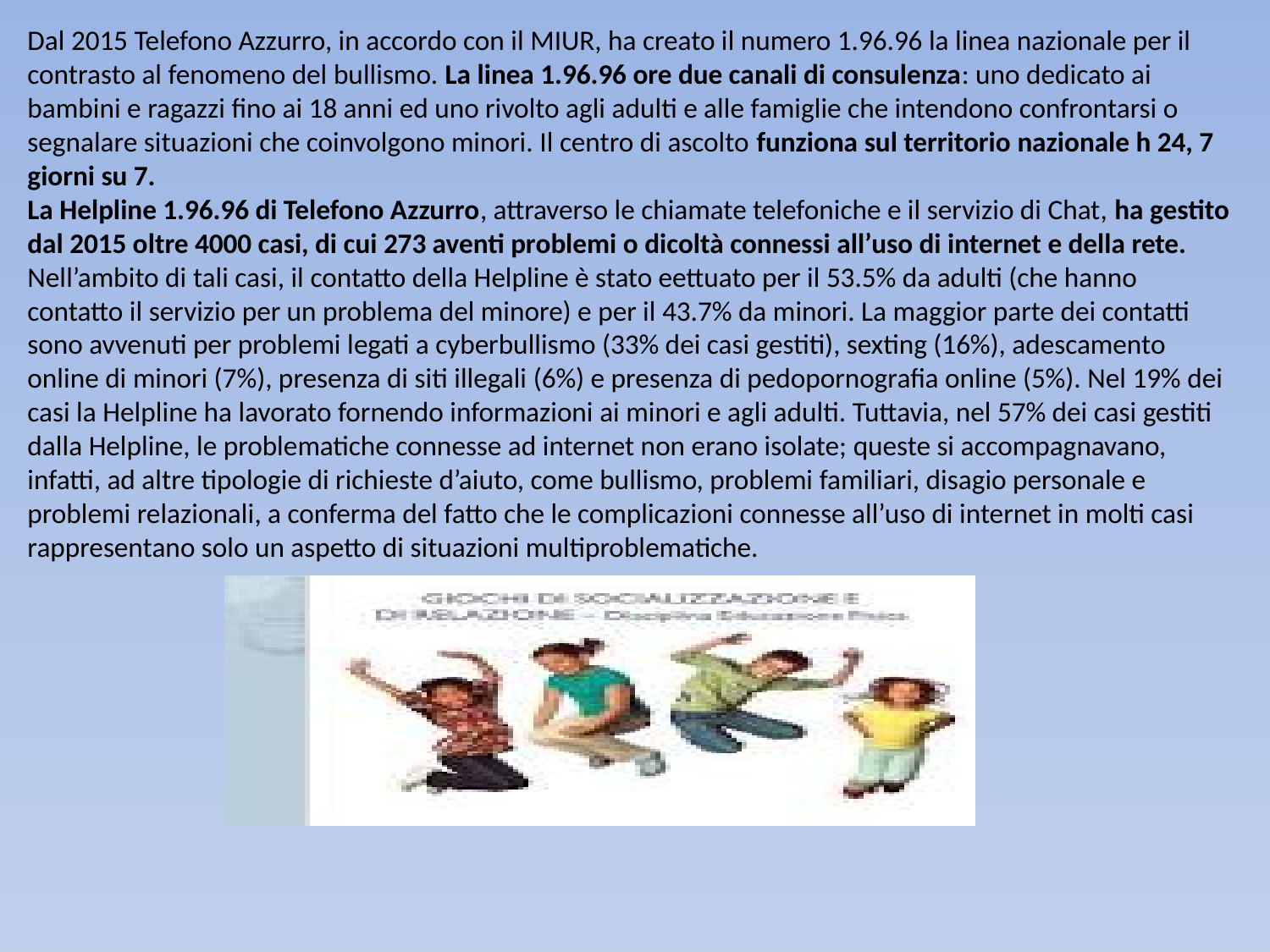

Dal 2015 Telefono Azzurro, in accordo con il MIUR, ha creato il numero 1.96.96 la linea nazionale per il contrasto al fenomeno del bullismo. La linea 1.96.96 ore due canali di consulenza: uno dedicato ai bambini e ragazzi fino ai 18 anni ed uno rivolto agli adulti e alle famiglie che intendono confrontarsi o segnalare situazioni che coinvolgono minori. Il centro di ascolto funziona sul territorio nazionale h 24, 7 giorni su 7.
La Helpline 1.96.96 di Telefono Azzurro, attraverso le chiamate telefoniche e il servizio di Chat, ha gestito dal 2015 oltre 4000 casi, di cui 273 aventi problemi o dicoltà connessi all’uso di internet e della rete. Nell’ambito di tali casi, il contatto della Helpline è stato eettuato per il 53.5% da adulti (che hanno contatto il servizio per un problema del minore) e per il 43.7% da minori. La maggior parte dei contatti sono avvenuti per problemi legati a cyberbullismo (33% dei casi gestiti), sexting (16%), adescamento online di minori (7%), presenza di siti illegali (6%) e presenza di pedopornografia online (5%). Nel 19% dei casi la Helpline ha lavorato fornendo informazioni ai minori e agli adulti. Tuttavia, nel 57% dei casi gestiti dalla Helpline, le problematiche connesse ad internet non erano isolate; queste si accompagnavano, infatti, ad altre tipologie di richieste d’aiuto, come bullismo, problemi familiari, disagio personale e problemi relazionali, a conferma del fatto che le complicazioni connesse all’uso di internet in molti casi rappresentano solo un aspetto di situazioni multiproblematiche.